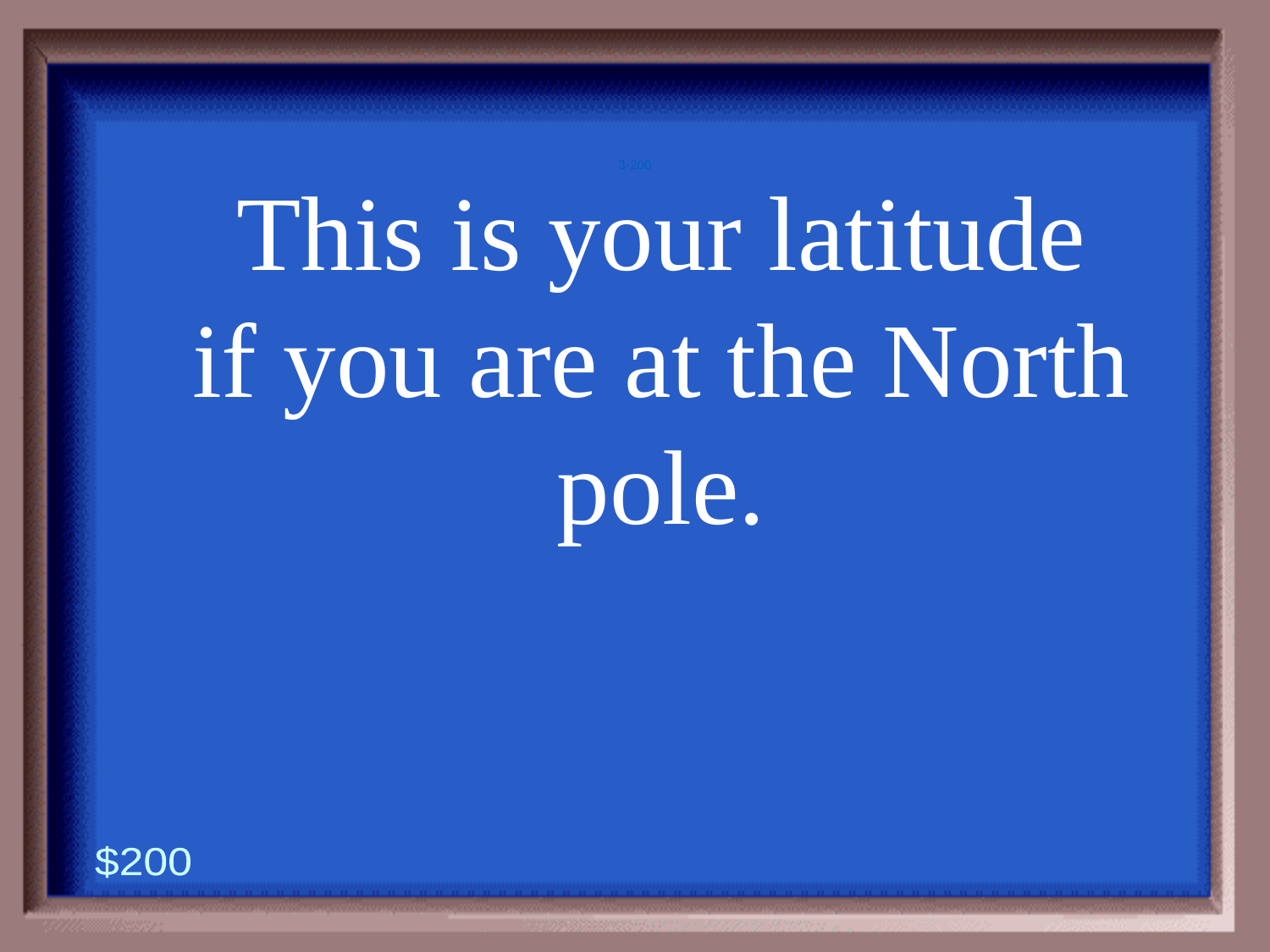

3-200
This is your latitude if you are at the North pole.
$200